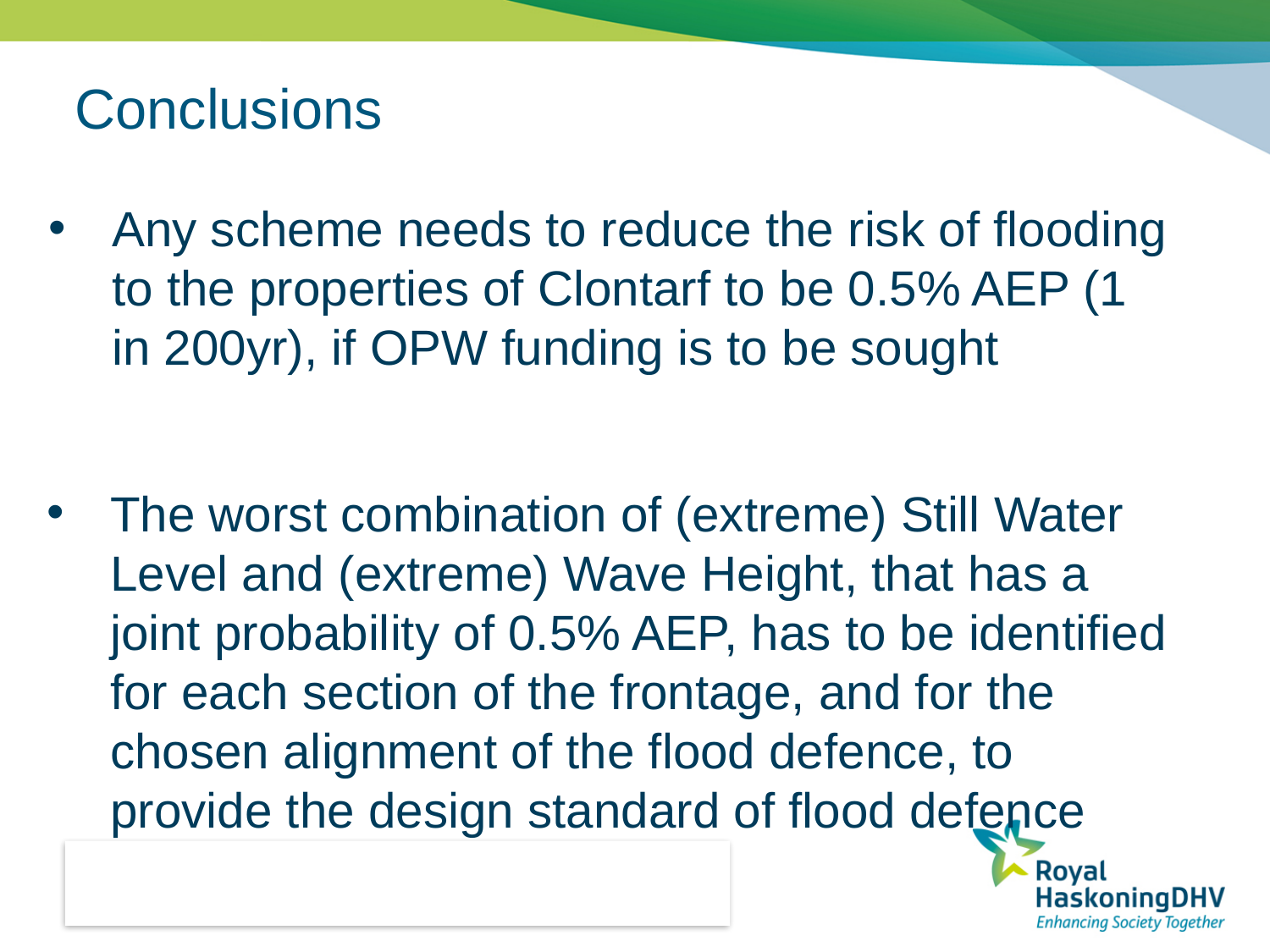

# Conclusions
Any scheme needs to reduce the risk of flooding to the properties of Clontarf to be 0.5% AEP (1 in 200yr), if OPW funding is to be sought
The worst combination of (extreme) Still Water Level and (extreme) Wave Height, that has a joint probability of 0.5% AEP, has to be identified for each section of the frontage, and for the chosen alignment of the flood defence, to provide the design standard of flood defence